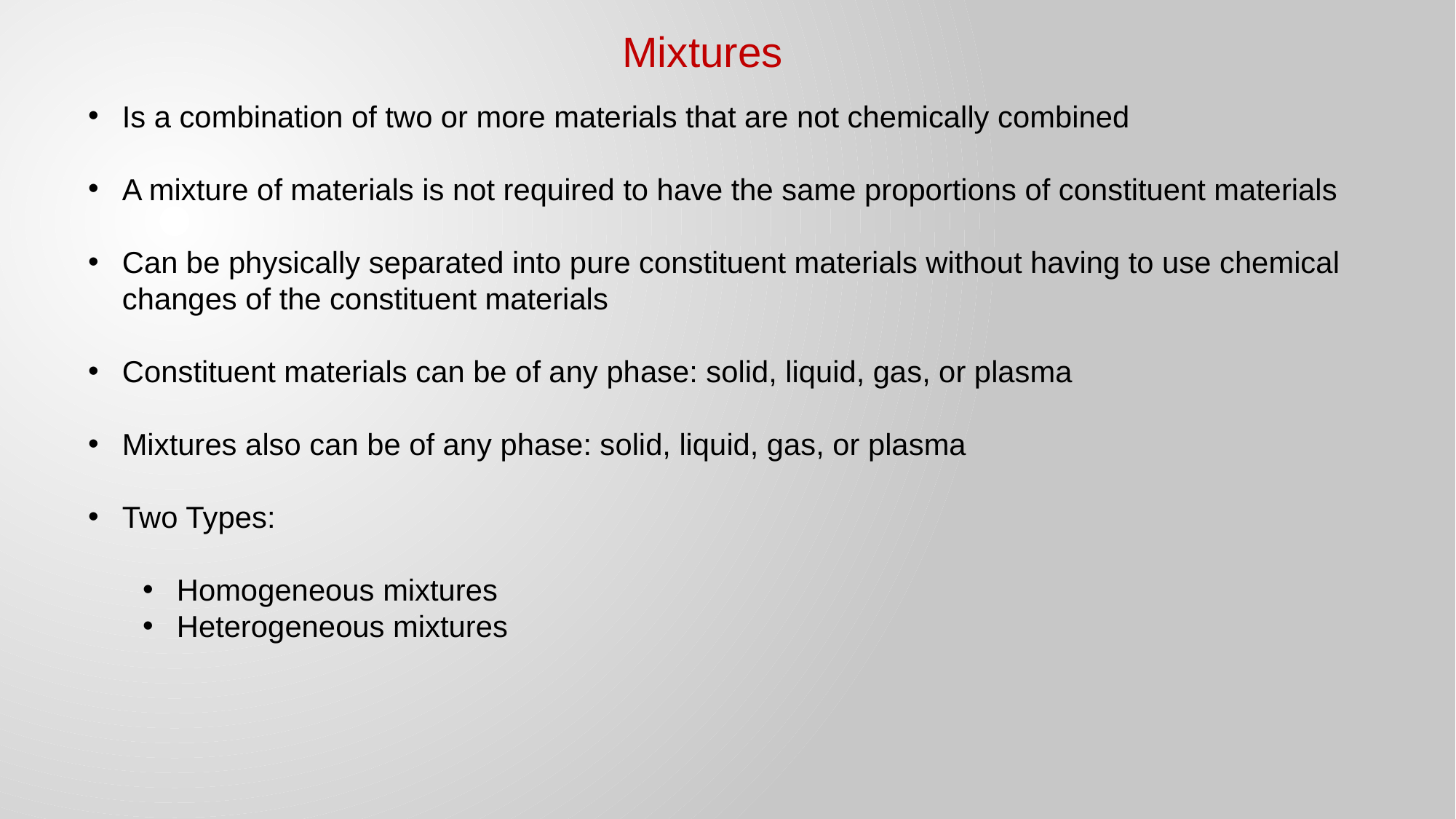

Mixtures
Is a combination of two or more materials that are not chemically combined

A mixture of materials is not required to have the same proportions of constituent materials

Can be physically separated into pure constituent materials without having to use chemical changes of the constituent materials

Constituent materials can be of any phase: solid, liquid, gas, or plasma

Mixtures also can be of any phase: solid, liquid, gas, or plasma

Two Types:

Homogeneous mixtures
Heterogeneous mixtures